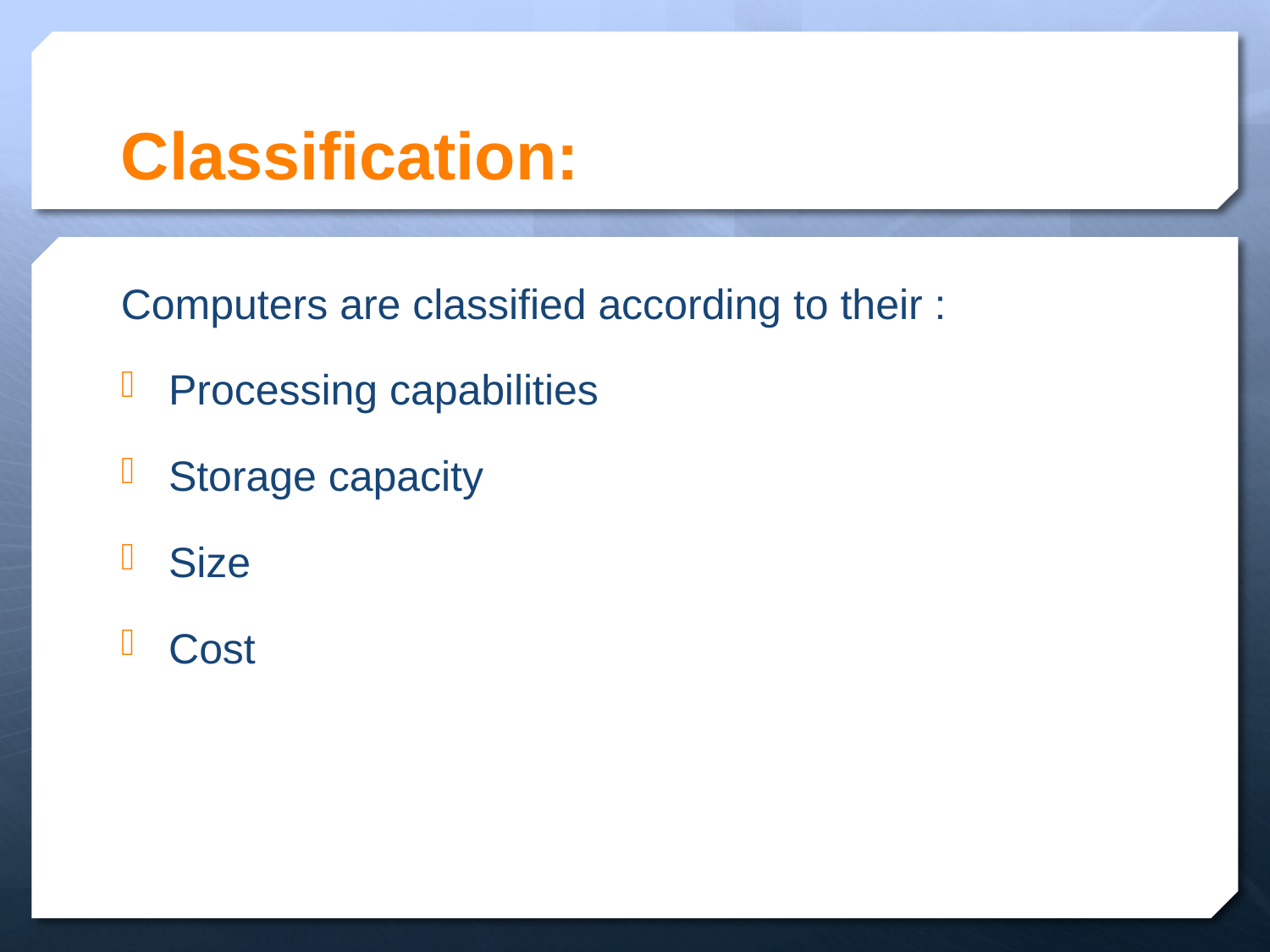

# Classification:
Computers are classified according to their :
Processing capabilities
Storage capacity
Size
Cost